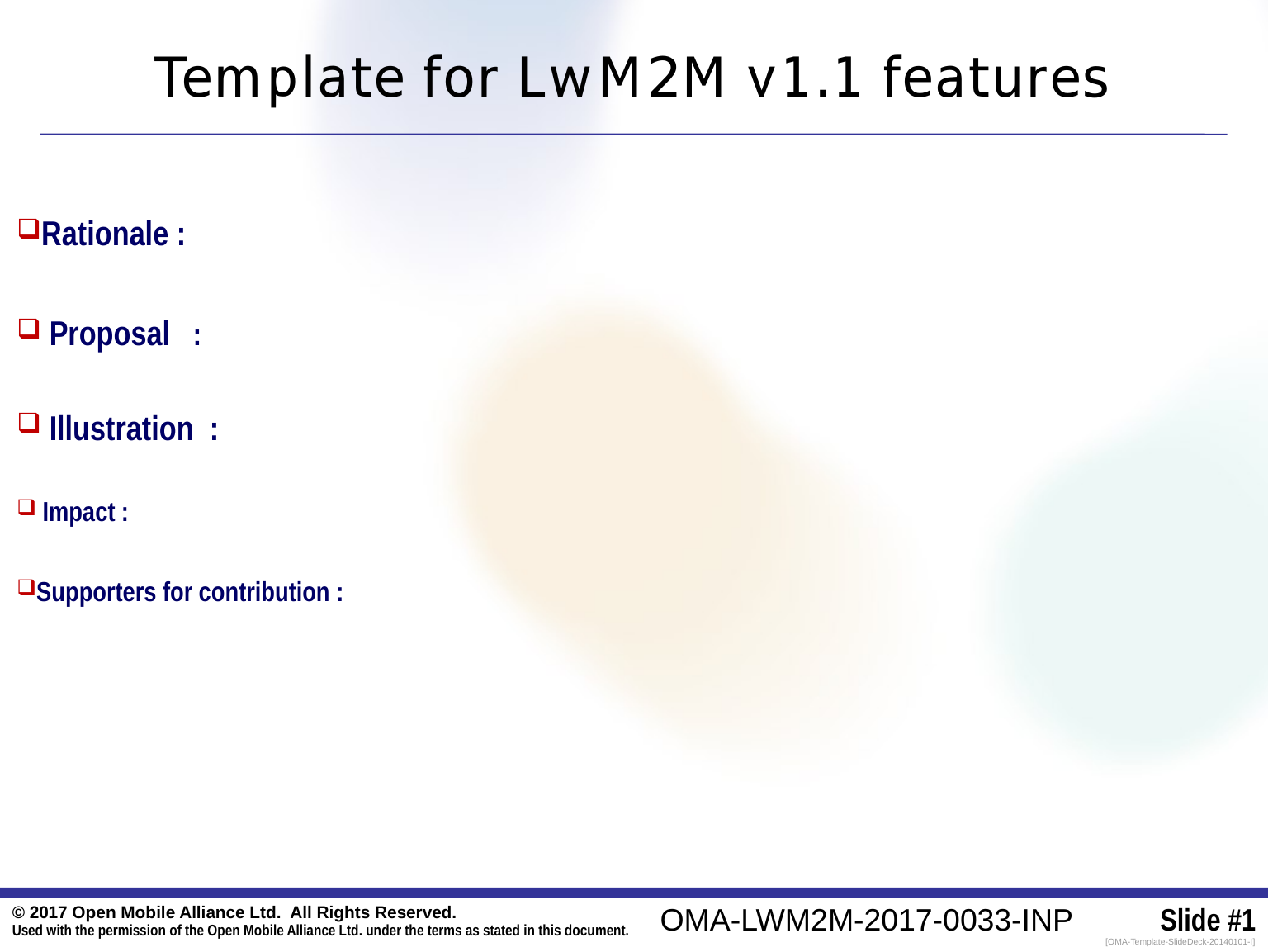

Template for LwM2M v1.1 features

Rationale :

 Proposal   :

 Illustration  :

 Impact :

Supporters for contribution :